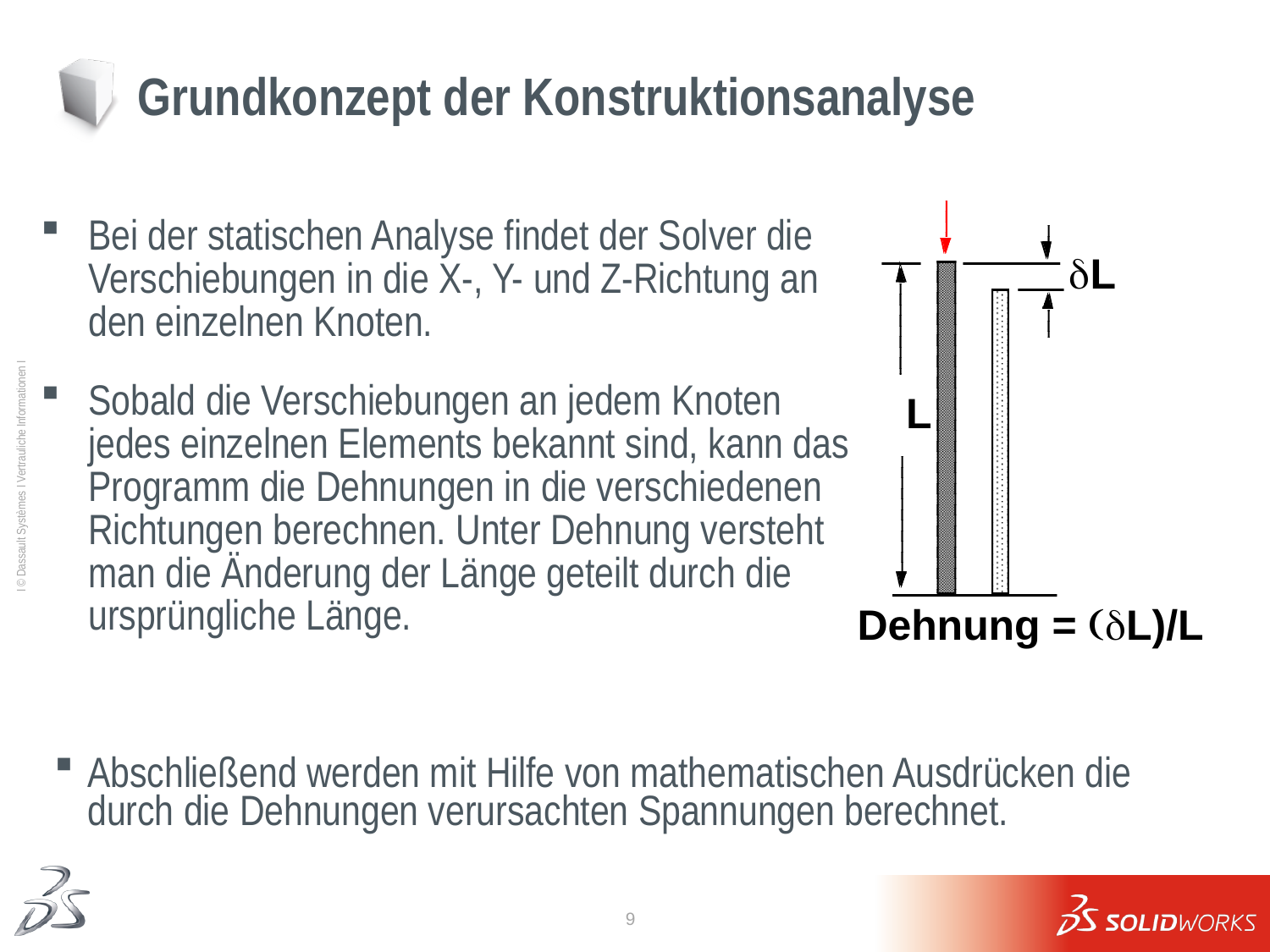

# Grundkonzept der Konstruktionsanalyse

L

Bei der statischen Analyse findet der Solver die Verschiebungen in die X-, Y- und Z-Richtung an den einzelnen Knoten.
Sobald die Verschiebungen an jedem Knoten jedes einzelnen Elements bekannt sind, kann das Programm die Dehnungen in die verschiedenen Richtungen berechnen. Unter Dehnung versteht man die Änderung der Länge geteilt durch die ursprüngliche Länge.
δL
Dehnung = (δL)/L
Abschließend werden mit Hilfe von mathematischen Ausdrücken die durch die Dehnungen verursachten Spannungen berechnet.